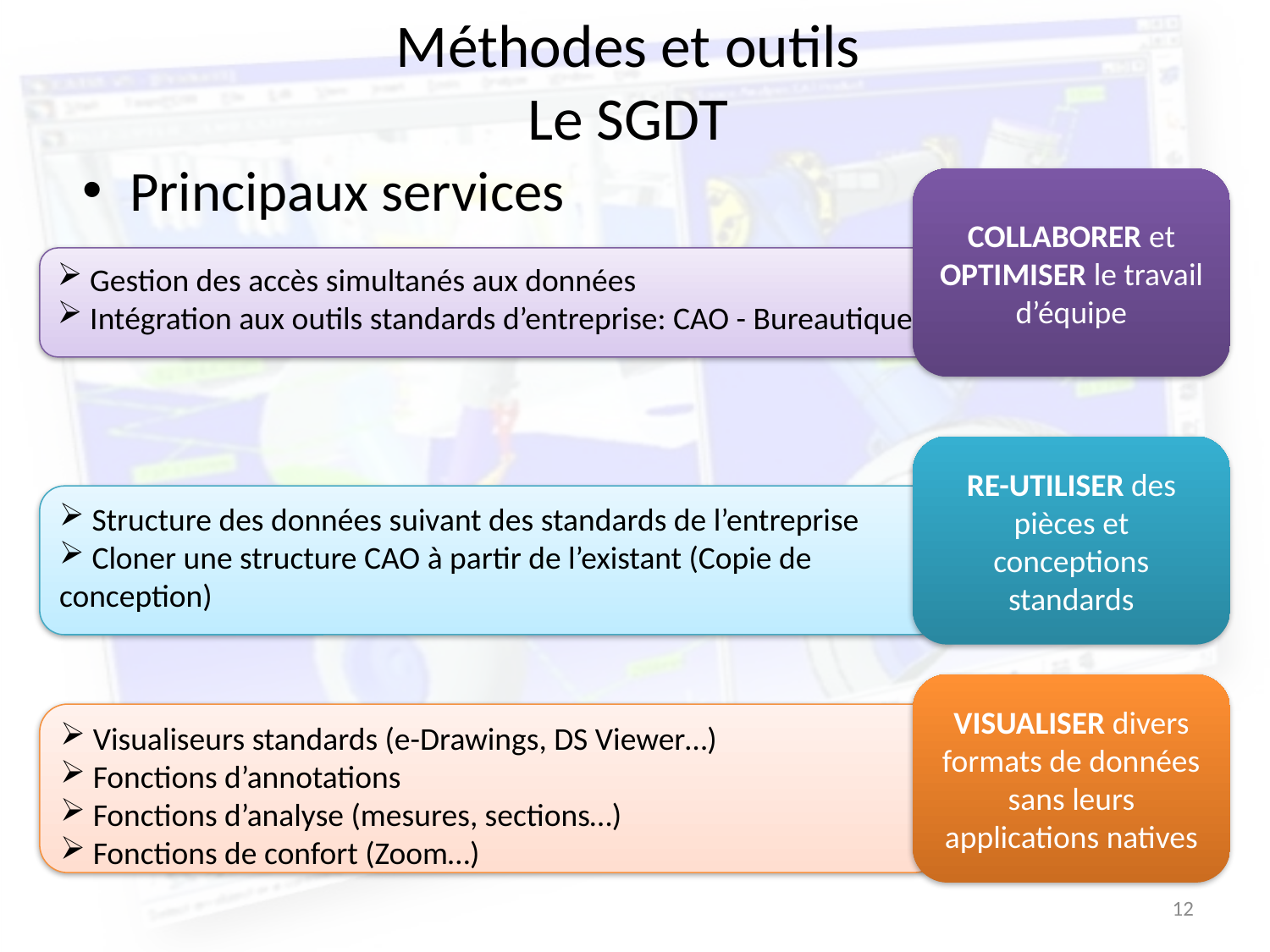

# Méthodes et outils Le SGDT
Principaux services

COLLABORER et OPTIMISER le travail d’équipe
 Gestion des accès simultanés aux données
 Intégration aux outils standards d’entreprise: CAO - Bureautique
RE-UTILISER des pièces et conceptions standards
 Structure des données suivant des standards de l’entreprise
 Cloner une structure CAO à partir de l’existant (Copie de conception)
VISUALISER divers formats de données sans leurs applications natives
 Visualiseurs standards (e-Drawings, DS Viewer…)
 Fonctions d’annotations
 Fonctions d’analyse (mesures, sections…)
 Fonctions de confort (Zoom…)

12